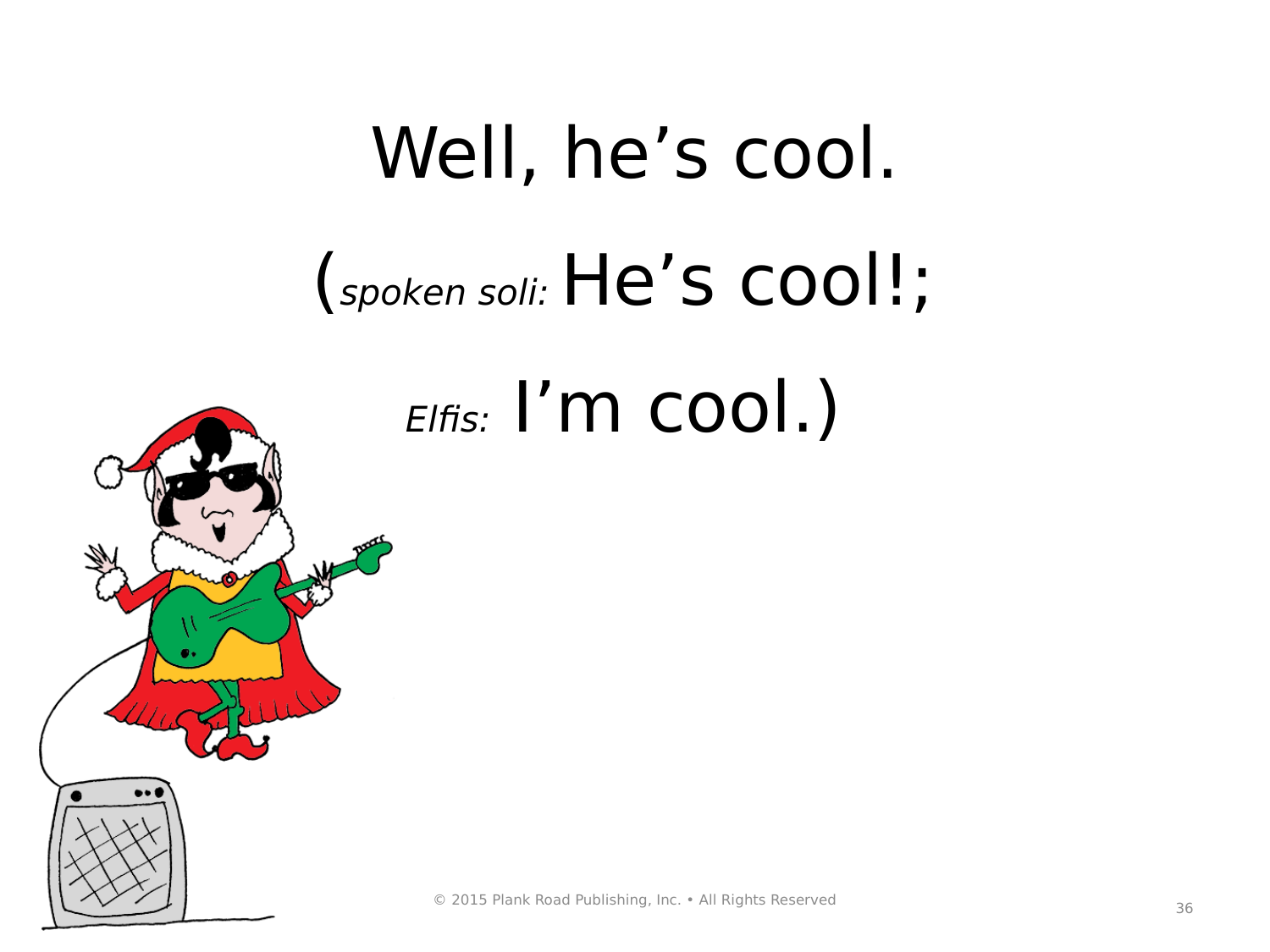

Well, he’s cool.
(spoken soli: He’s cool!;
Elfis: I’m cool.)
36